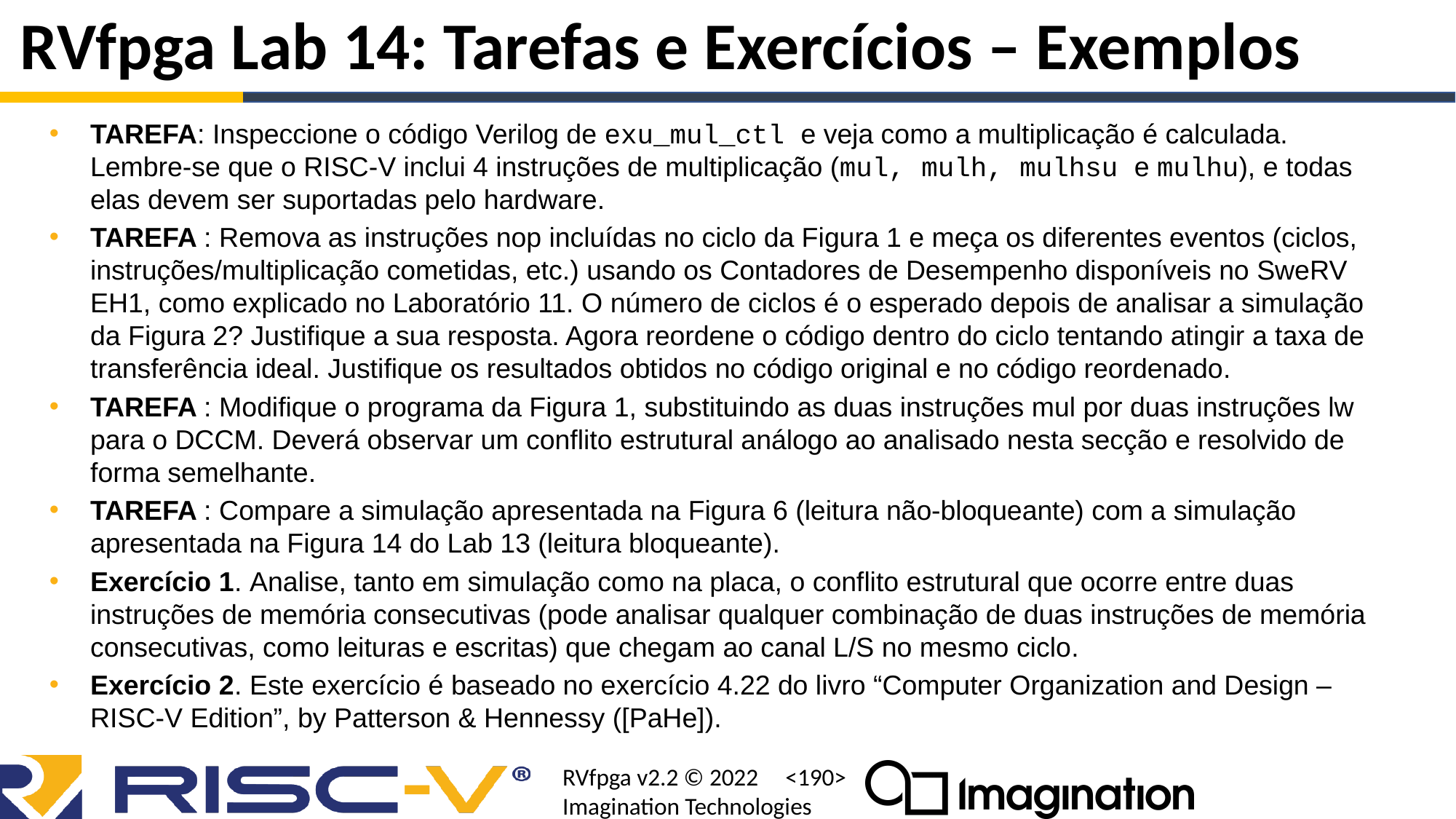

# RVfpga Lab 14: Tarefas e Exercícios – Exemplos
TAREFA: Inspeccione o código Verilog de exu_mul_ctl e veja como a multiplicação é calculada. Lembre-se que o RISC-V inclui 4 instruções de multiplicação (mul, mulh, mulhsu e mulhu), e todas elas devem ser suportadas pelo hardware.
TAREFA : Remova as instruções nop incluídas no ciclo da Figura 1 e meça os diferentes eventos (ciclos, instruções/multiplicação cometidas, etc.) usando os Contadores de Desempenho disponíveis no SweRV EH1, como explicado no Laboratório 11. O número de ciclos é o esperado depois de analisar a simulação da Figura 2? Justifique a sua resposta. Agora reordene o código dentro do ciclo tentando atingir a taxa de transferência ideal. Justifique os resultados obtidos no código original e no código reordenado.
TAREFA : Modifique o programa da Figura 1, substituindo as duas instruções mul por duas instruções lw para o DCCM. Deverá observar um conflito estrutural análogo ao analisado nesta secção e resolvido de forma semelhante.
TAREFA : Compare a simulação apresentada na Figura 6 (leitura não-bloqueante) com a simulação apresentada na Figura 14 do Lab 13 (leitura bloqueante).
Exercício 1. Analise, tanto em simulação como na placa, o conflito estrutural que ocorre entre duas instruções de memória consecutivas (pode analisar qualquer combinação de duas instruções de memória consecutivas, como leituras e escritas) que chegam ao canal L/S no mesmo ciclo.
Exercício 2. Este exercício é baseado no exercício 4.22 do livro “Computer Organization and Design – RISC-V Edition”, by Patterson & Hennessy ([PaHe]).